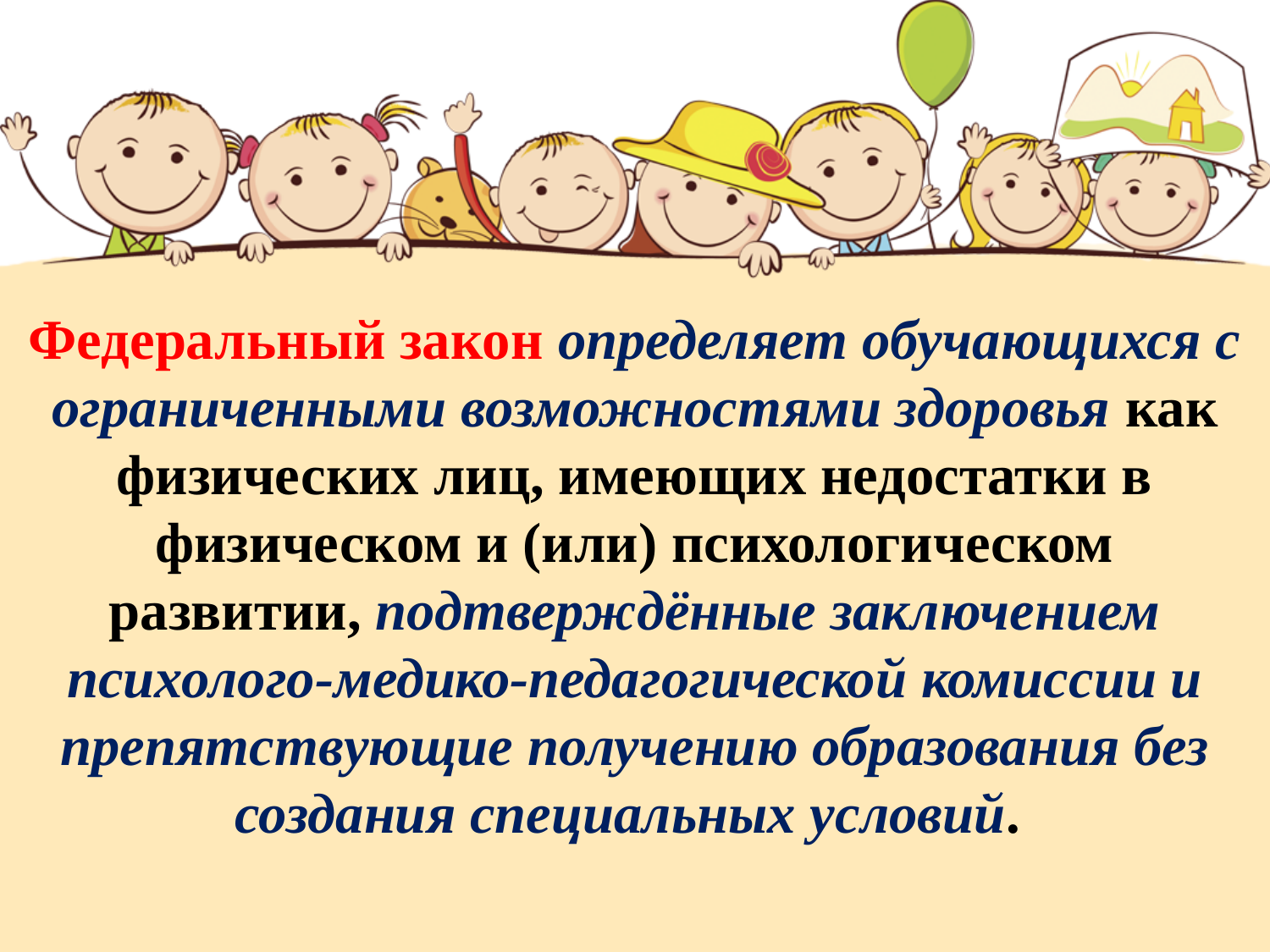

Федеральный закон определяет обучающихся с ограниченными возможностями здоровья как физических лиц, имеющих недостатки в физическом и (или) психологическом развитии, подтверждённые заключением психолого-медико-педагогической комиссии и препятствующие получению образования без создания специальных условий.